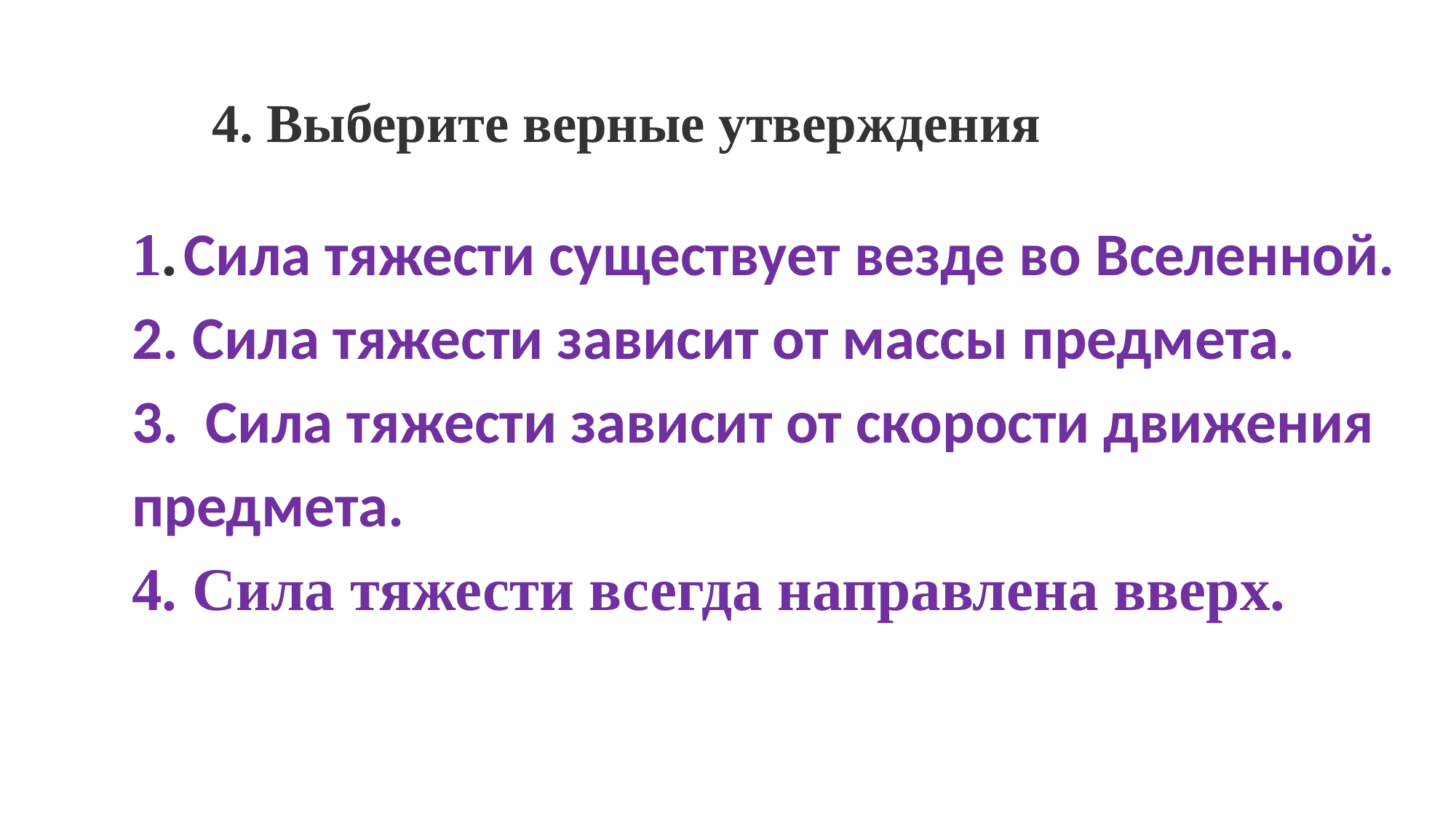

4. Выберите верные утверждения
1. Сила тяжести существует везде во Вселенной.
2. Сила тяжести зависит от массы предмета.
3.  Сила тяжести зависит от скорости движения предмета.
4. Сила тяжести всегда направлена вверх.